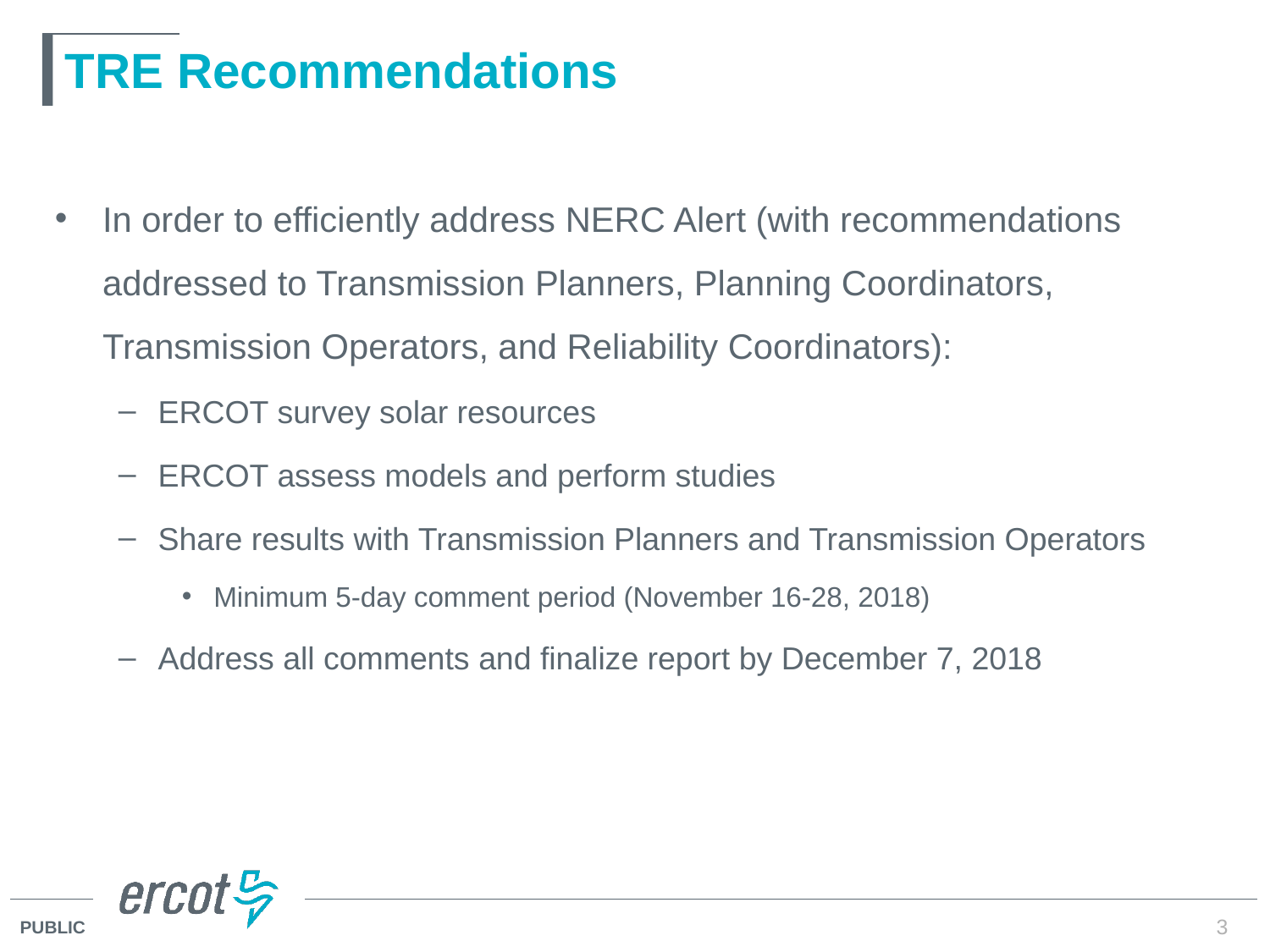

# TRE Recommendations
In order to efficiently address NERC Alert (with recommendations addressed to Transmission Planners, Planning Coordinators, Transmission Operators, and Reliability Coordinators):
ERCOT survey solar resources
ERCOT assess models and perform studies
Share results with Transmission Planners and Transmission Operators
Minimum 5-day comment period (November 16-28, 2018)
Address all comments and finalize report by December 7, 2018

3